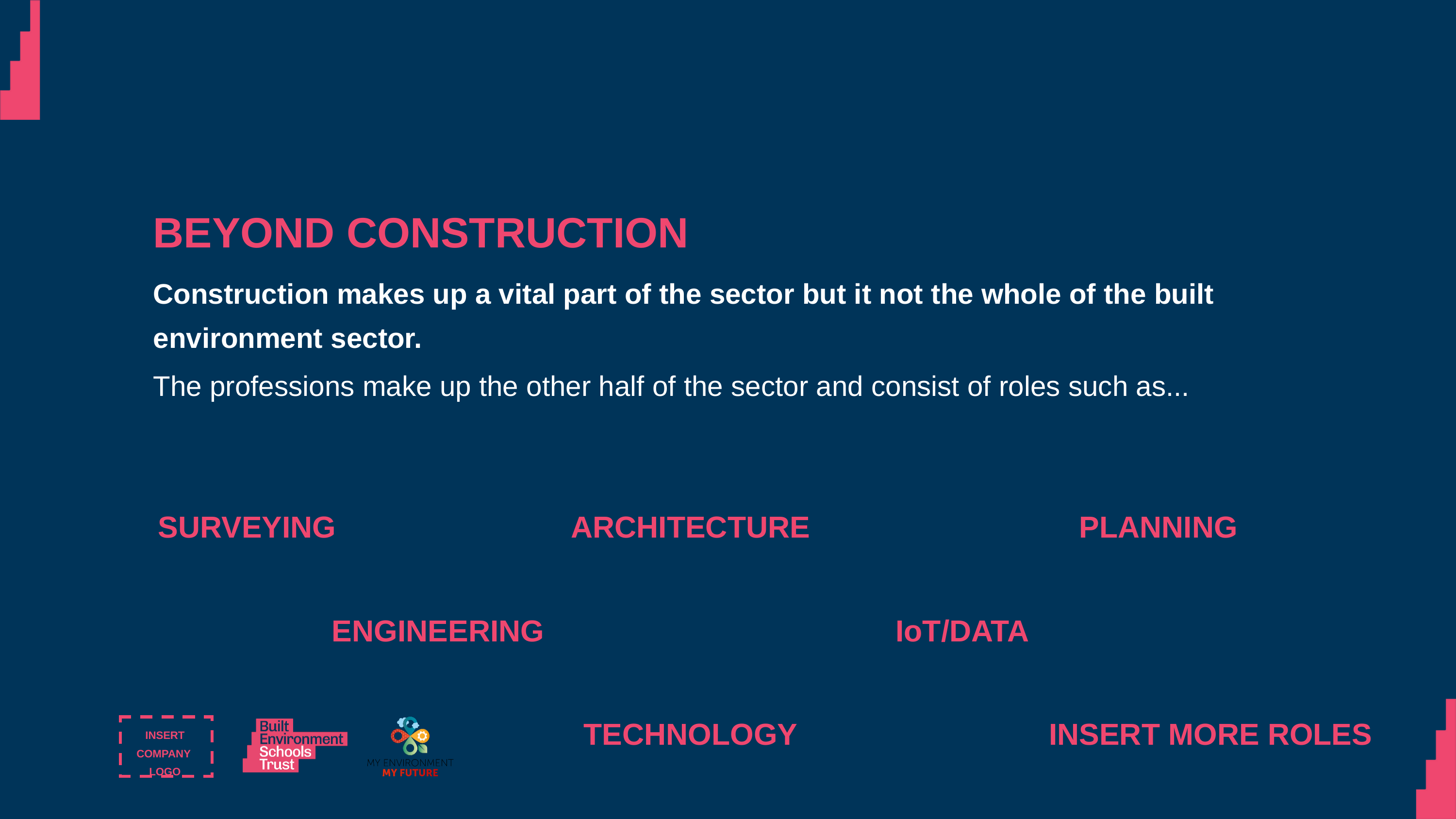

BEYOND CONSTRUCTION
Construction makes up a vital part of the sector but it not the whole of the built environment sector.
The professions make up the other half of the sector and consist of roles such as...
SURVEYING
ARCHITECTURE
PLANNING
ENGINEERING
IoT/DATA
© Built Environment Schools Trust
TECHNOLOGY
INSERT MORE ROLES

INSERT COMPANY
LOGO